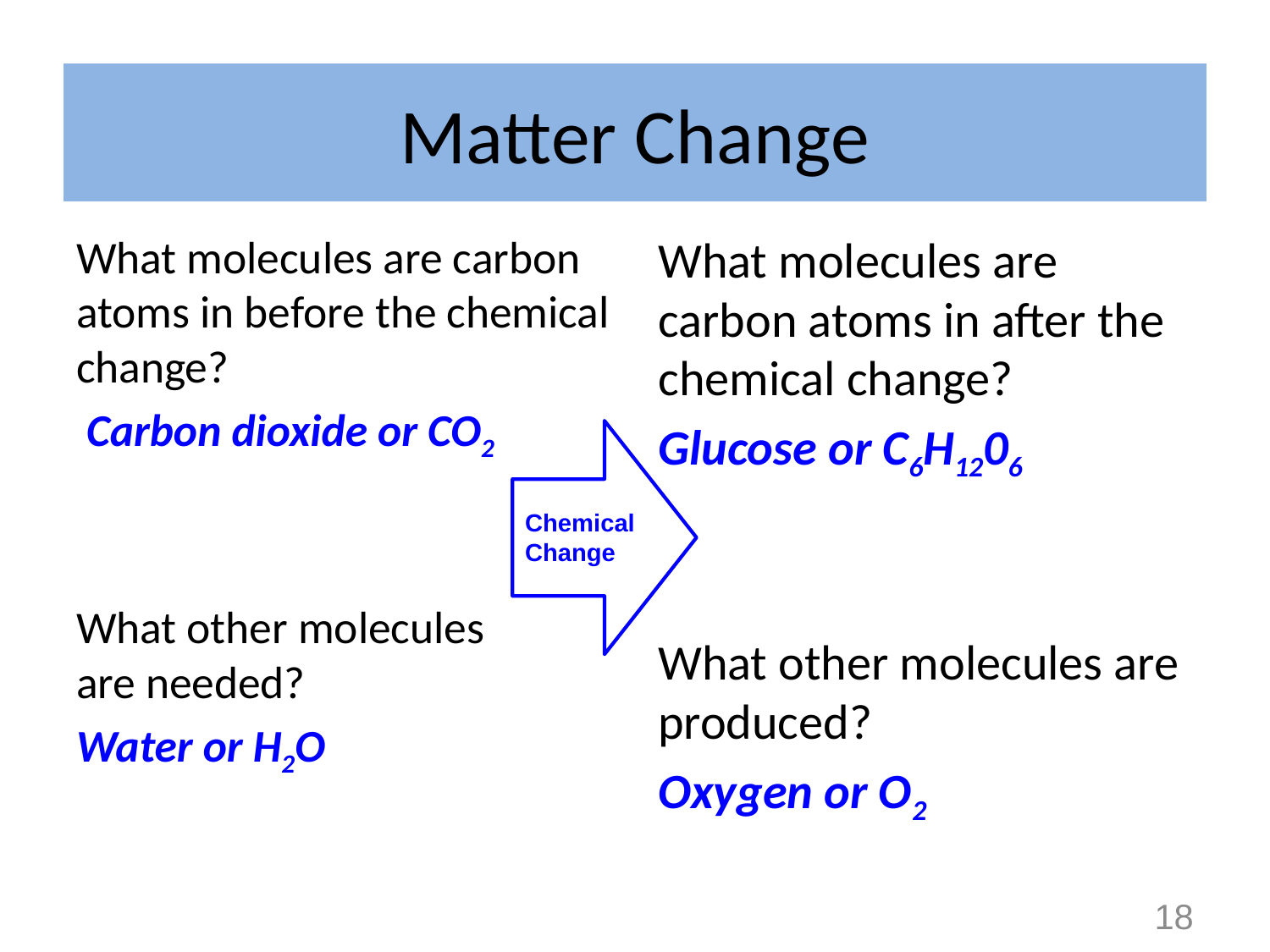

# Matter Change
What molecules are carbon atoms in before the chemical change?
 Carbon dioxide or CO2

What other molecules
are needed?
Water or H2O

What molecules are carbon atoms in after the chemical change?
Glucose or C6H1206

What other molecules are produced?
Oxygen or O2

Chemical Change

18